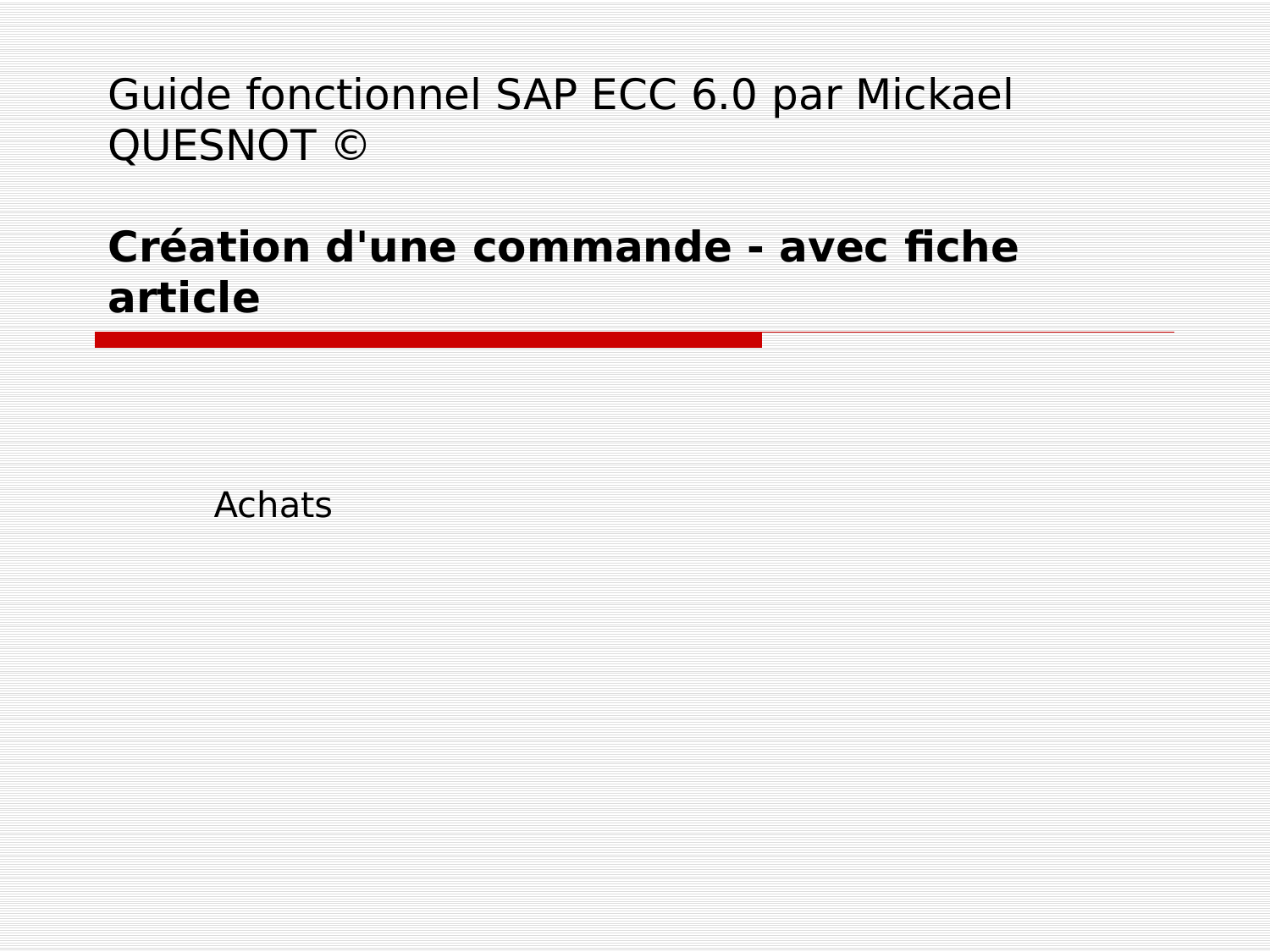

# Guide fonctionnel SAP ECC 6.0 par Mickael QUESNOT © Création d'une commande - avec fiche article
Achats